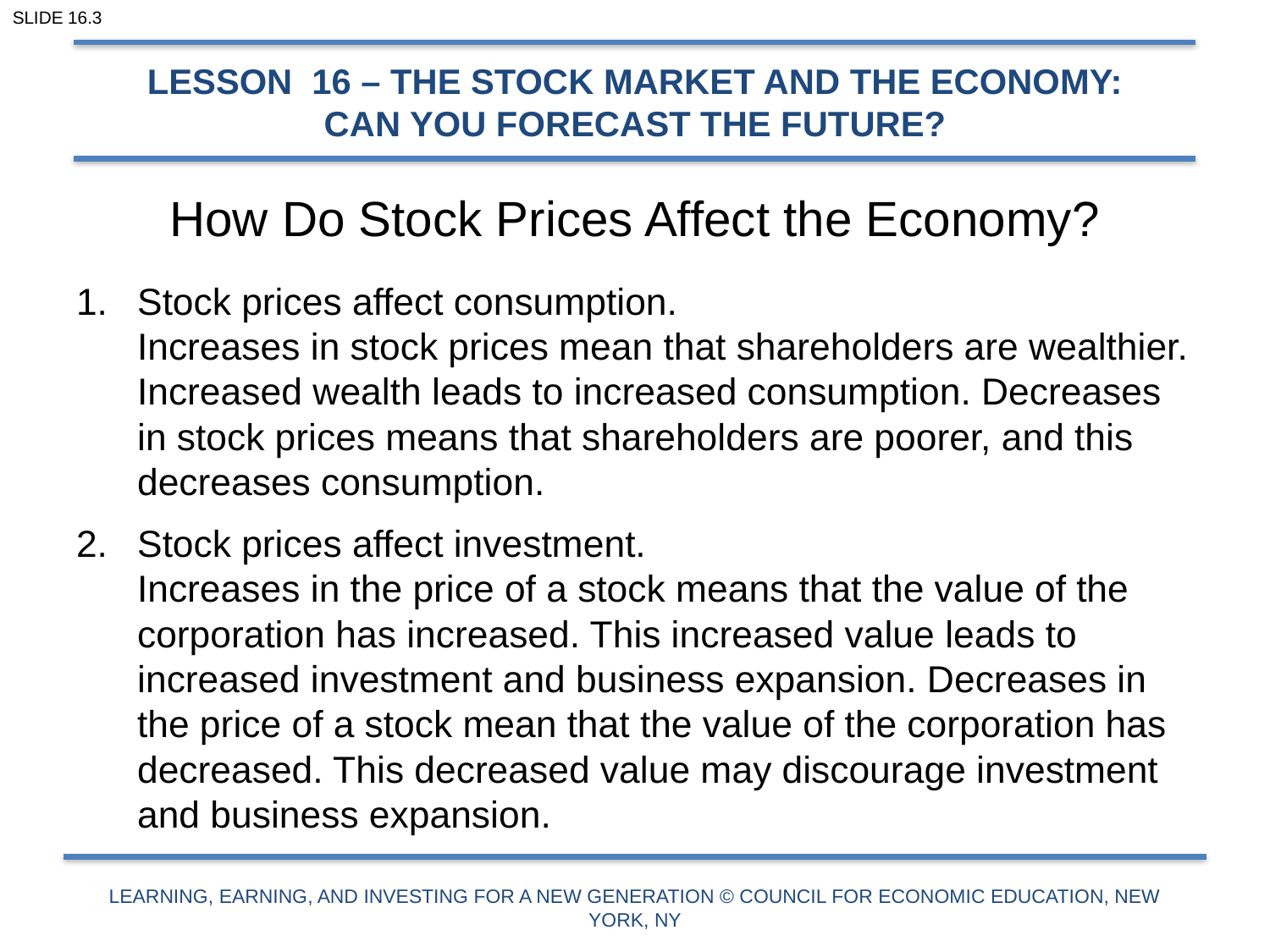

Slide 16.3
Lesson  16 – The Stock Market and the Economy:
Can you Forecast the Future?
# How Do Stock Prices Affect the Economy?
Stock prices affect consumption.
Increases in stock prices mean that shareholders are wealthier. Increased wealth leads to increased consumption. Decreases in stock prices means that shareholders are poorer, and this decreases consumption.
Stock prices affect investment.
Increases in the price of a stock means that the value of the corporation has increased. This increased value leads to increased investment and business expansion. Decreases in the price of a stock mean that the value of the corporation has decreased. This decreased value may discourage investment and business expansion.